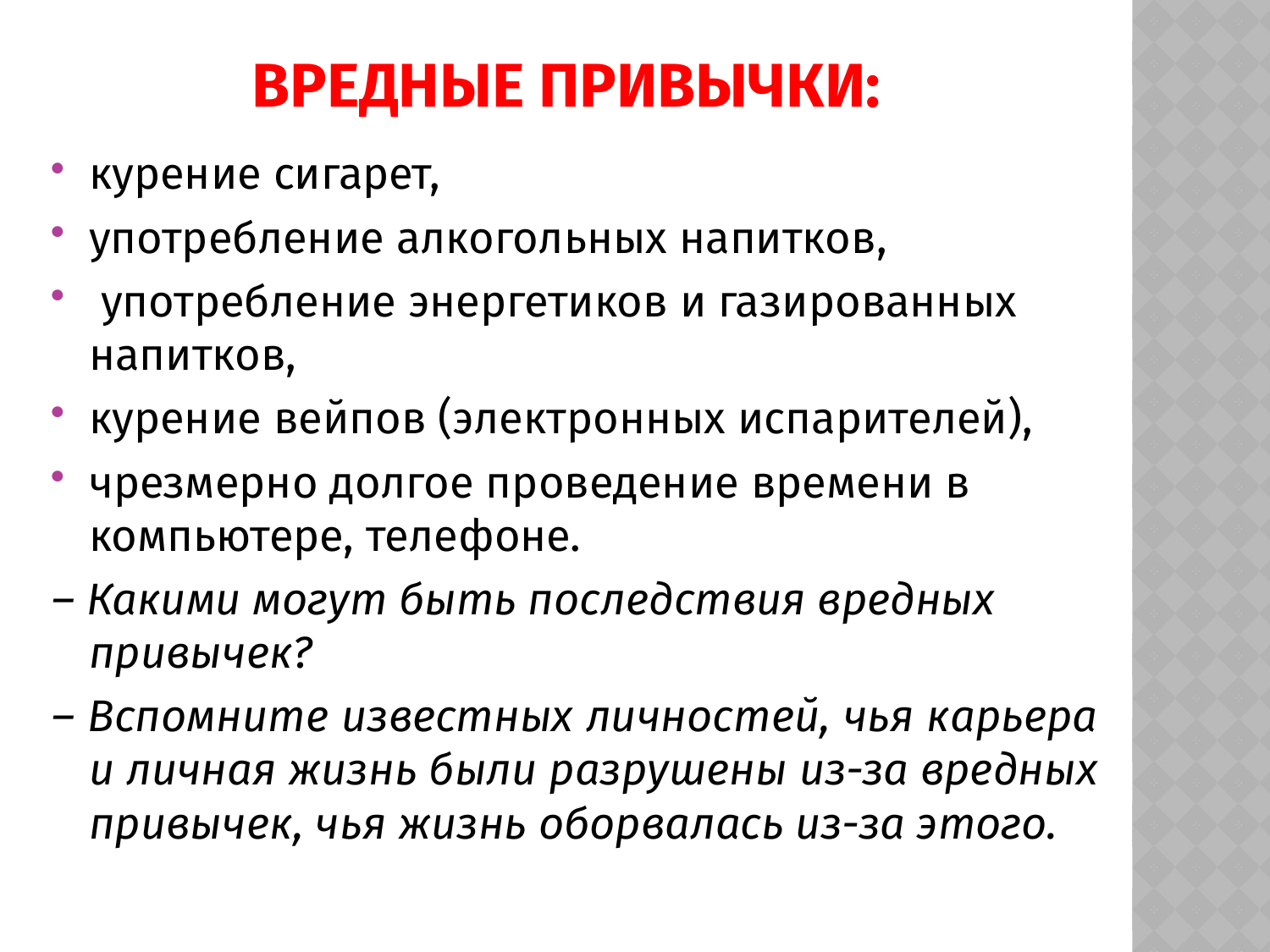

# вредные привычки:
курение сигарет,
употребление алкогольных напитков,
 употребление энергетиков и газированных напитков,
курение вейпов (электронных испарителей),
чрезмерно долгое проведение времени в компьютере, телефоне.
– Какими могут быть последствия вредных привычек?
– Вспомните известных личностей, чья карьера и личная жизнь были разрушены из-за вредных привычек, чья жизнь оборвалась из-за этого.